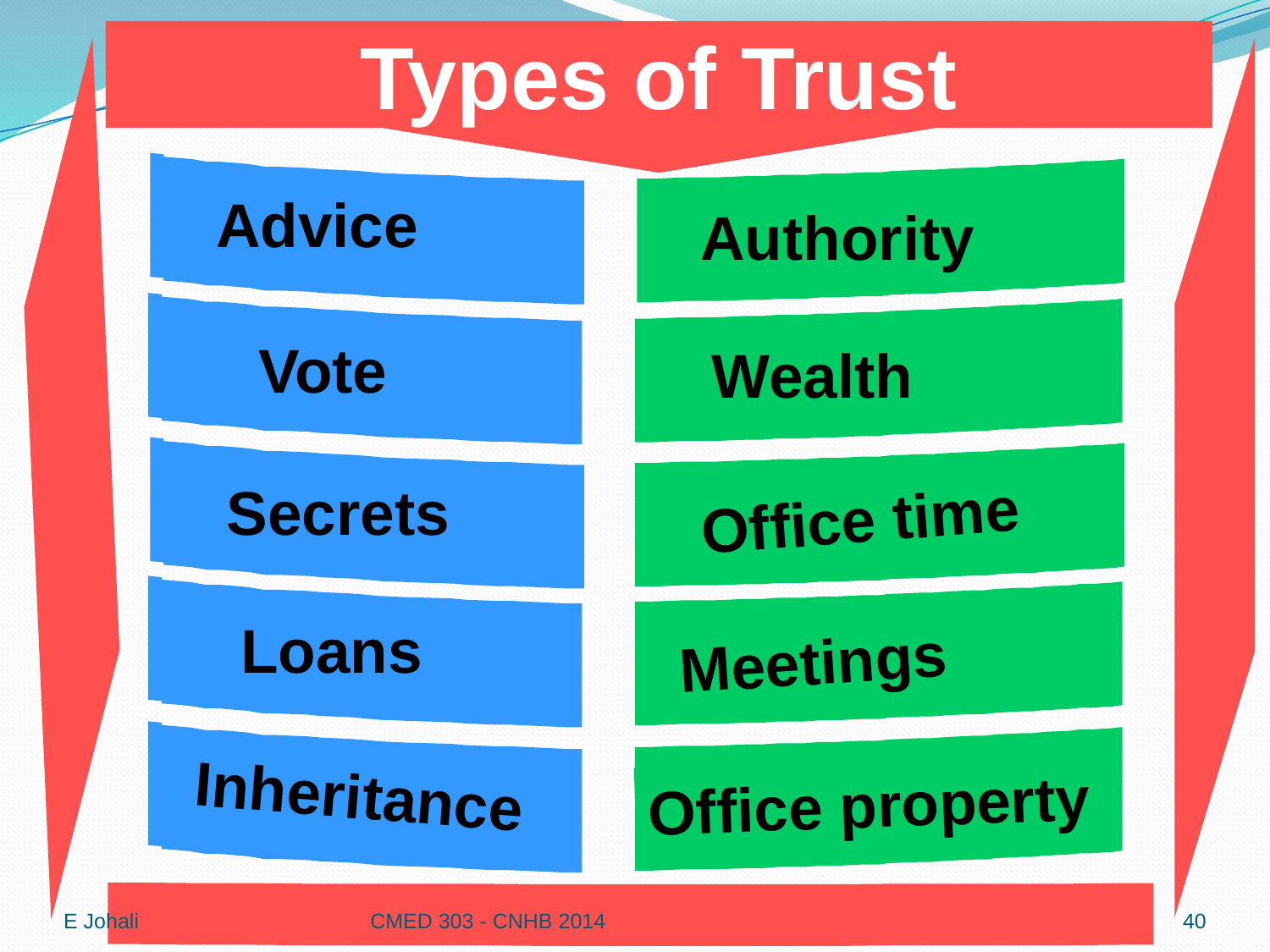

Types of Trust

Advice

Authority

Vote

Wealth

Secrets

Office time

Loans

Meetings

Inheritance

Office property
E Johali
CMED 303 - CNHB 2014
40